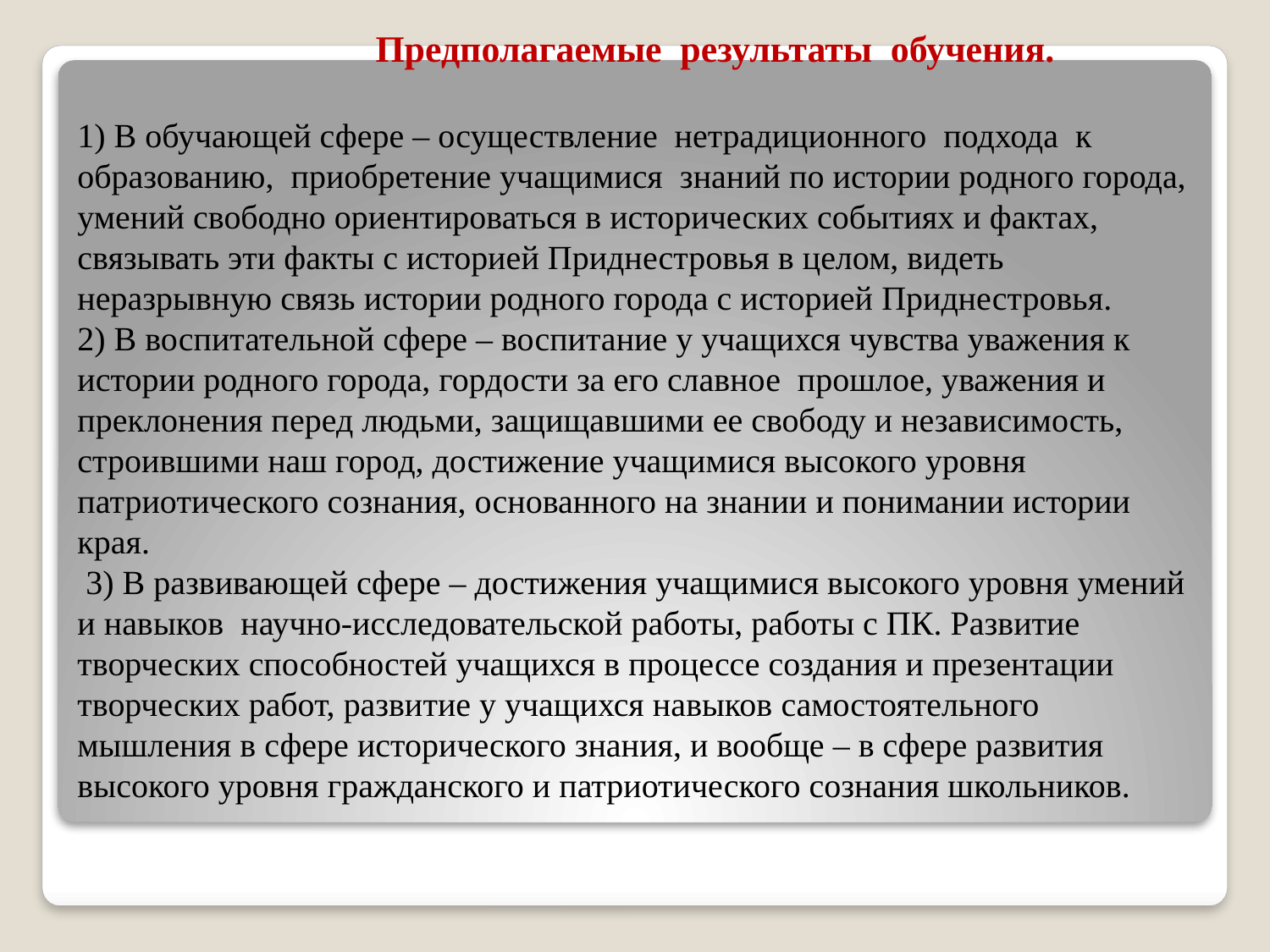

# Предполагаемые  результаты  обучения. 1) В обучающей сфере – осуществление  нетрадиционного  подхода  к образованию,  приобретение учащимися  знаний по истории родного города, умений свободно ориентироваться в исторических событиях и фактах, связывать эти факты с историей Приднестровья в целом, видеть неразрывную связь истории родного города с историей Приднестровья. 2) В воспитательной сфере – воспитание у учащихся чувства уважения к истории родного города, гордости за его славное  прошлое, уважения и преклонения перед людьми, защищавшими ее свободу и независимость, строившими наш город, достижение учащимися высокого уровня патриотического сознания, основанного на знании и понимании истории края. 3) В развивающей сфере – достижения учащимися высокого уровня умений и навыков  научно-исследовательской работы, работы с ПК. Развитие творческих способностей учащихся в процессе создания и презентации творческих работ, развитие у учащихся навыков самостоятельного мышления в сфере исторического знания, и вообще – в сфере развития высокого уровня гражданского и патриотического сознания школьников.